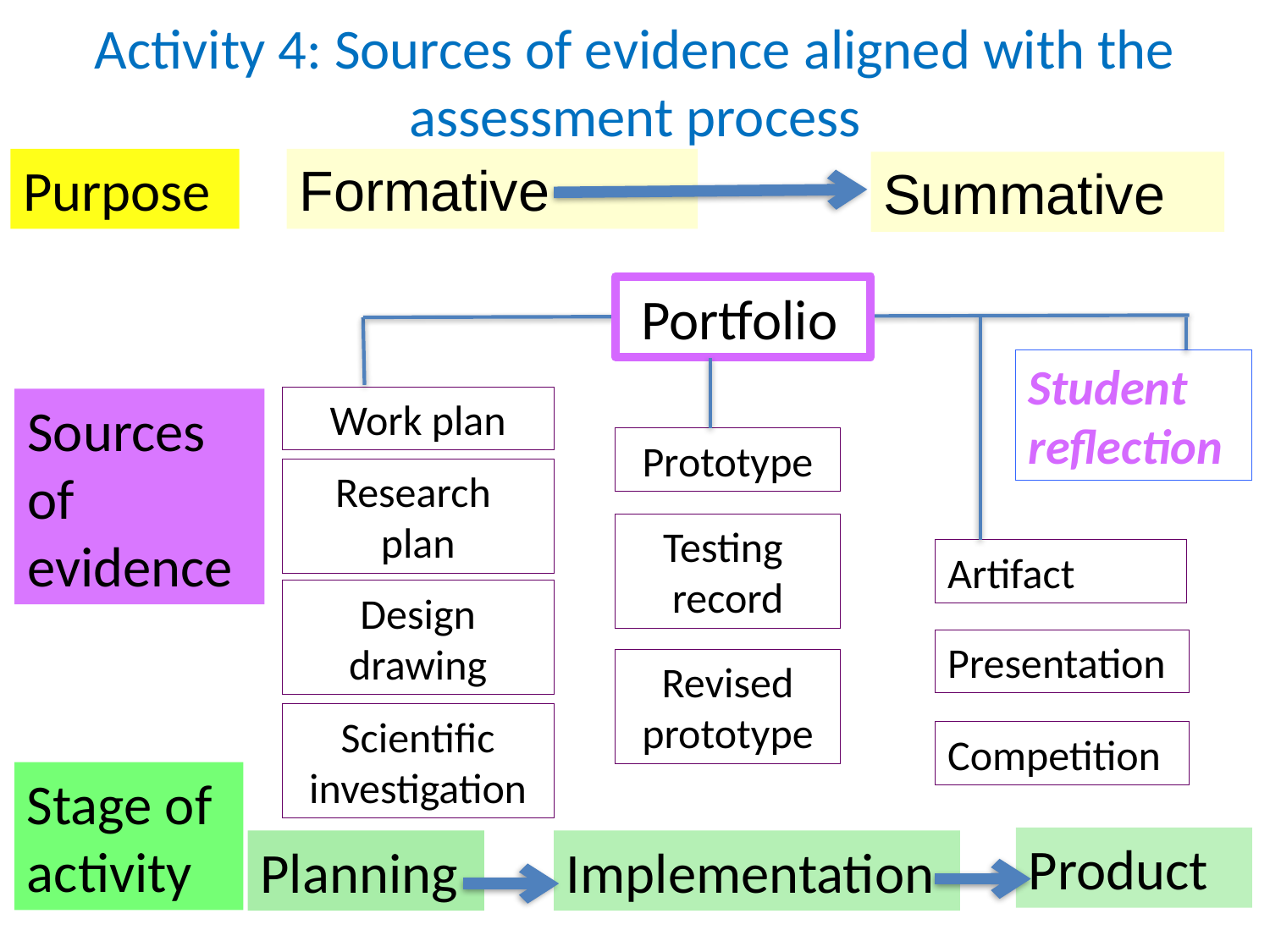

# Activity 4: Sources of evidence aligned with the assessment process
Purpose
Formative
Summative
Portfolio
Student reflection
Work plan
Sources of
evidence
Prototype
Research
plan
Testing
record
Artifact
Design drawing
Presentation
Revised prototype
Scientific investigation
Competition
Stage of activity
Product
Planning
Implementation